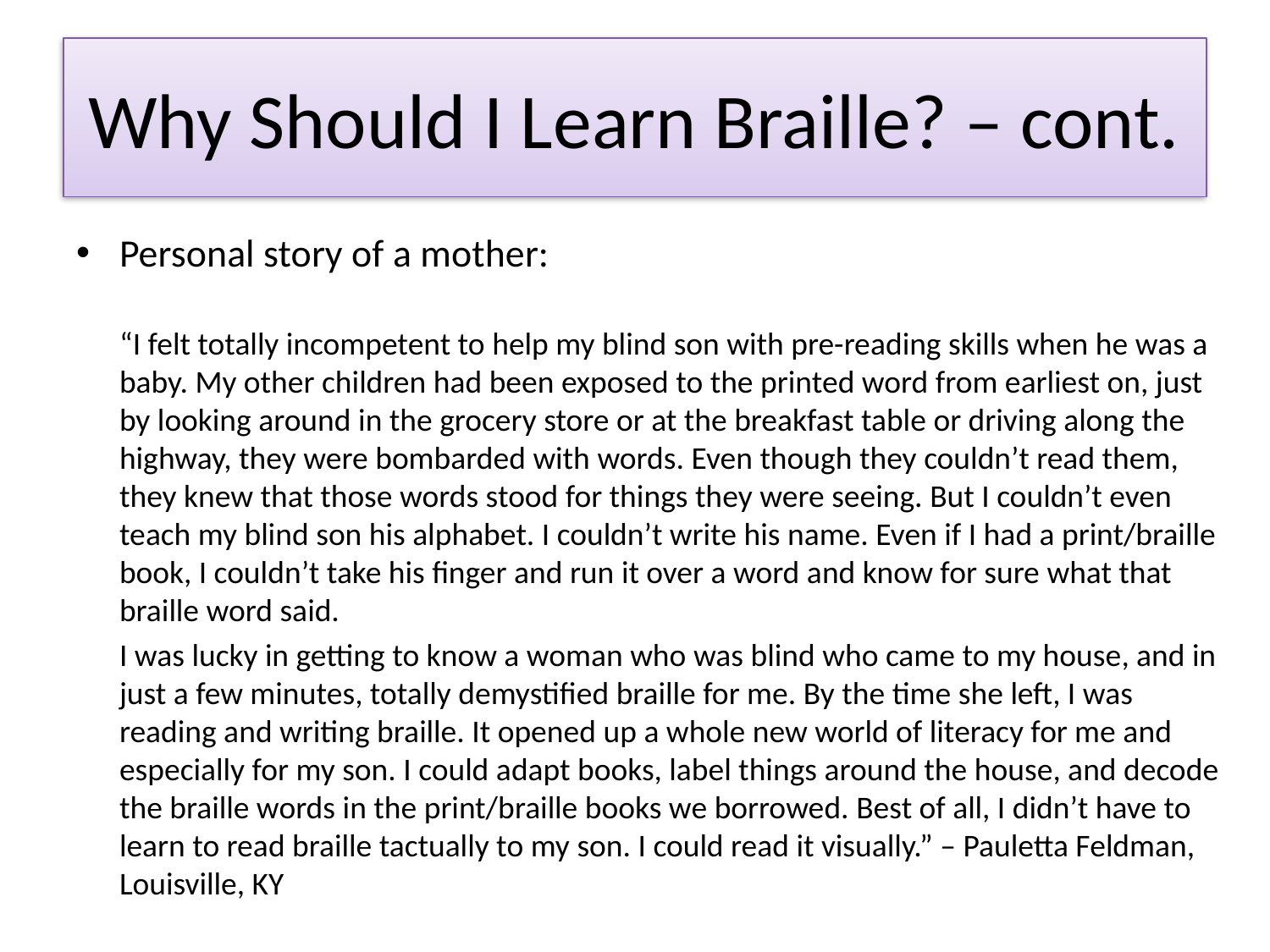

# Why Should I Learn Braille? – cont.
Personal story of a mother:

	“I felt totally incompetent to help my blind son with pre-reading skills when he was a baby. My other children had been exposed to the printed word from earliest on, just by looking around in the grocery store or at the breakfast table or driving along the highway, they were bombarded with words. Even though they couldn’t read them, they knew that those words stood for things they were seeing. But I couldn’t even teach my blind son his alphabet. I couldn’t write his name. Even if I had a print/braille book, I couldn’t take his finger and run it over a word and know for sure what that braille word said.
	I was lucky in getting to know a woman who was blind who came to my house, and in just a few minutes, totally demystified braille for me. By the time she left, I was reading and writing braille. It opened up a whole new world of literacy for me and especially for my son. I could adapt books, label things around the house, and decode the braille words in the print/braille books we borrowed. Best of all, I didn’t have to learn to read braille tactually to my son. I could read it visually.” – Pauletta Feldman, Louisville, KY